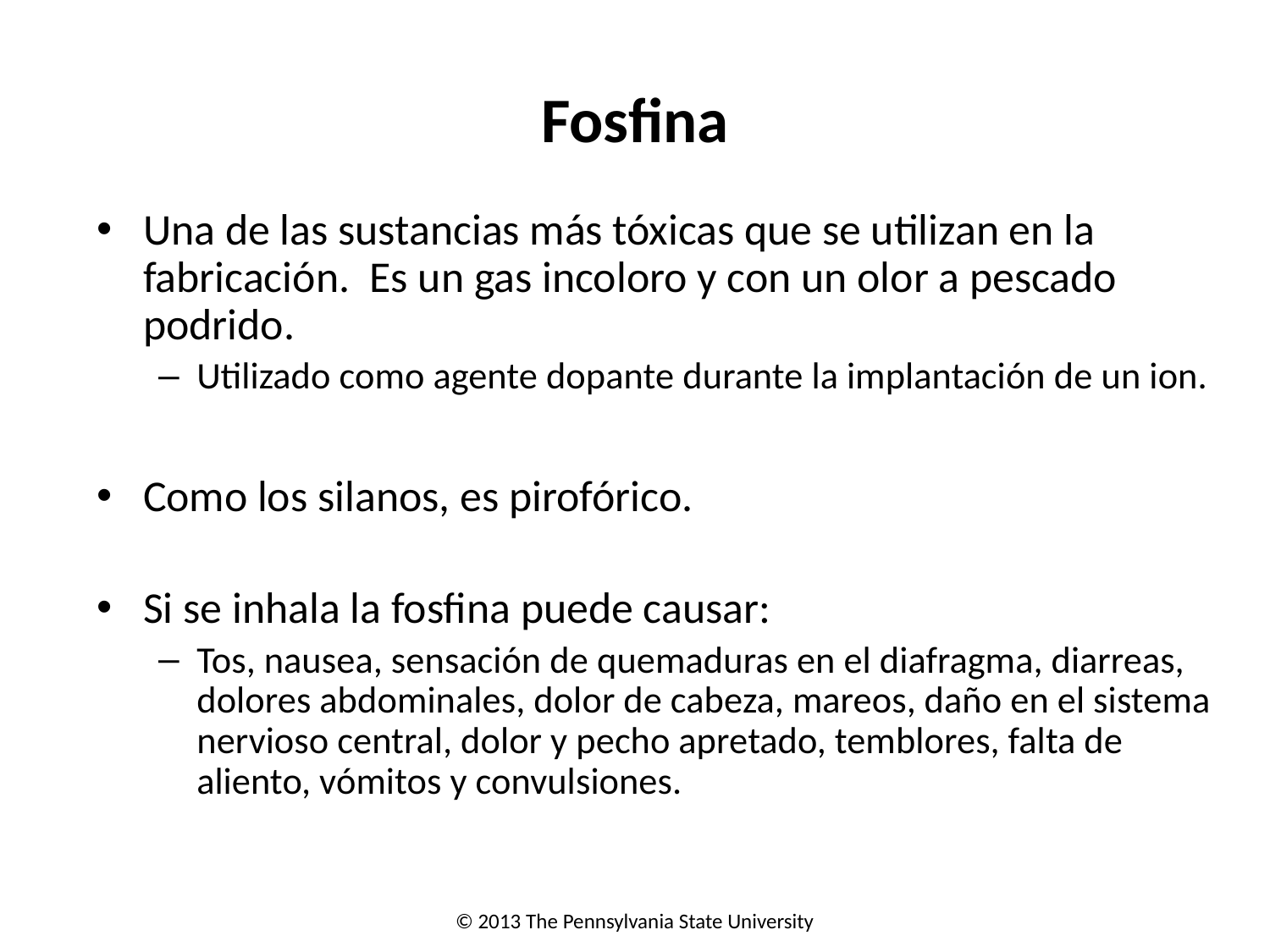

# Fosfina
Una de las sustancias más tóxicas que se utilizan en la fabricación.  Es un gas incoloro y con un olor a pescado podrido.
Utilizado como agente dopante durante la implantación de un ion.

Como los silanos, es pirofórico.

Si se inhala la fosfina puede causar:
Tos, nausea, sensación de quemaduras en el diafragma, diarreas, dolores abdominales, dolor de cabeza, mareos, daño en el sistema nervioso central, dolor y pecho apretado, temblores, falta de aliento, vómitos y convulsiones.